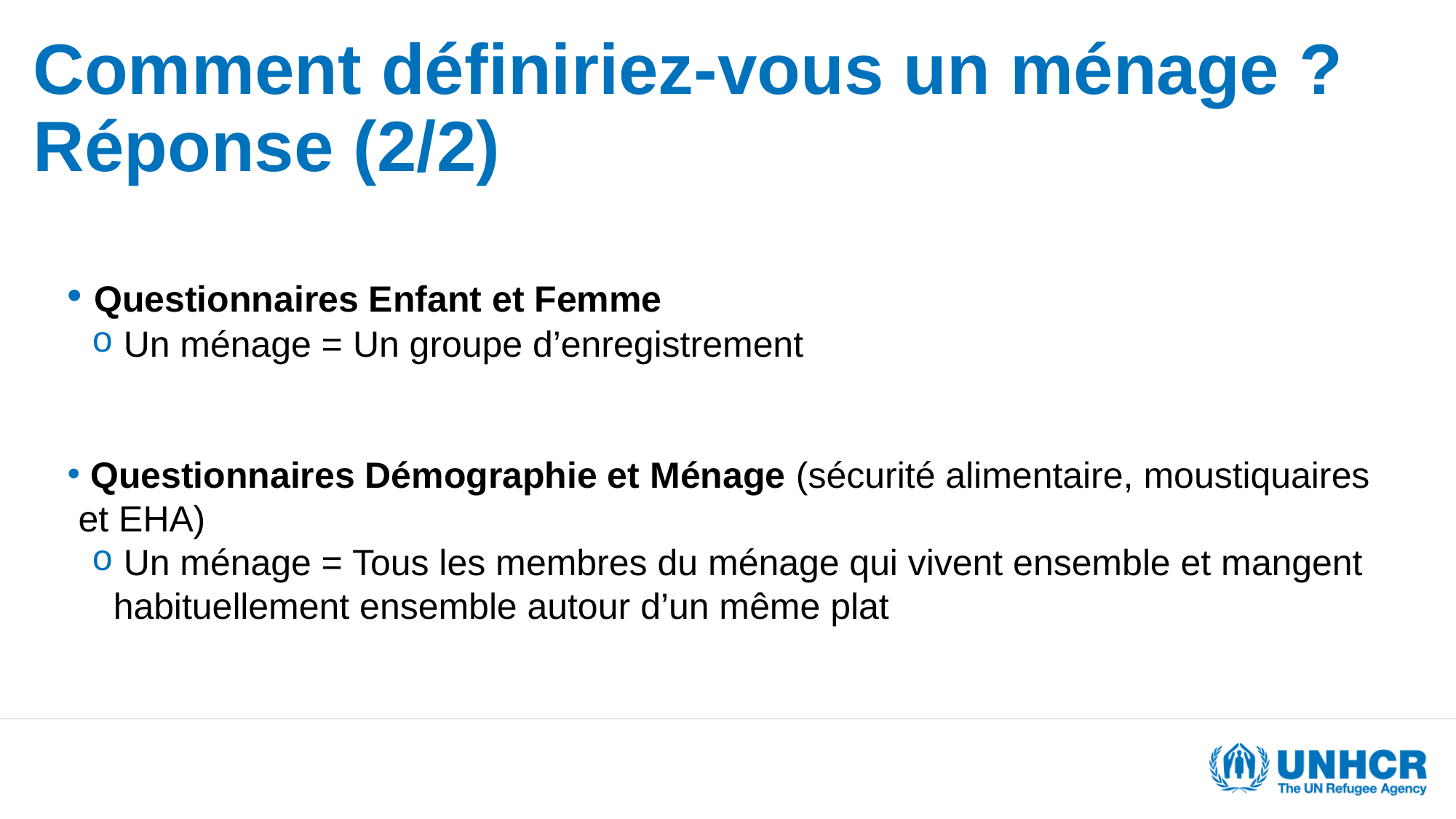

# Comment définiriez-vous un ménage ? Réponse (2/2)
 Questionnaires Enfant et Femme
 Un ménage = Un groupe d’enregistrement

 Questionnaires Démographie et Ménage (sécurité alimentaire, moustiquaires et EHA)
 Un ménage = Tous les membres du ménage qui vivent ensemble et mangent habituellement ensemble autour d’un même plat